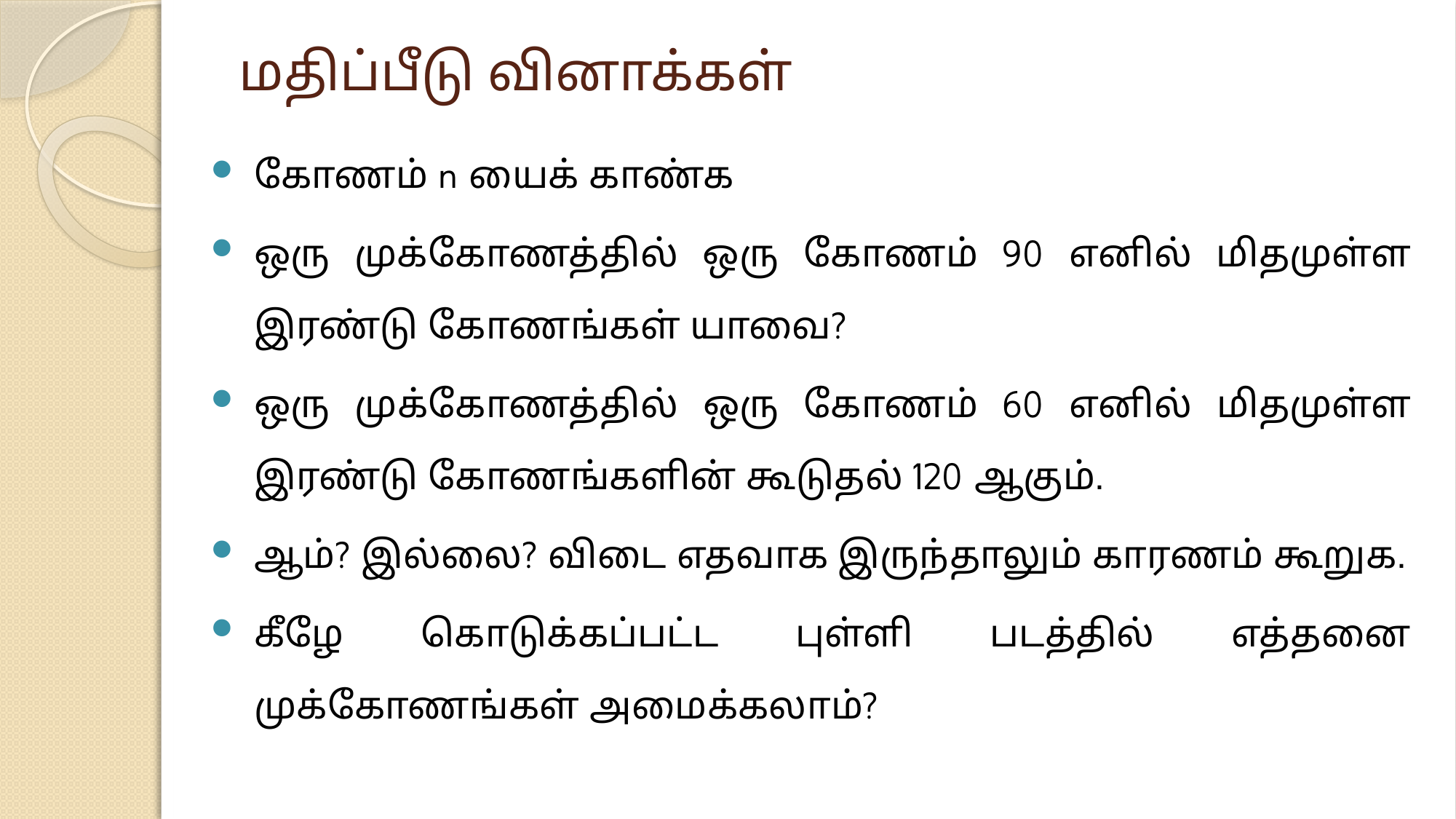

# மதிப்பீடு வினாக்கள்
கோணம் n யைக் காண்க
ஒரு முக்கோணத்தில் ஒரு கோணம் 90 எனில் மிதமுள்ள இரண்டு கோணங்கள் யாவை?
ஒரு முக்கோணத்தில் ஒரு கோணம் 60 எனில் மிதமுள்ள இரண்டு கோணங்களின் கூடுதல் 120 ஆகும்.
ஆம்? இல்லை? விடை எதவாக இருந்தாலும் காரணம் கூறுக.
கீழே கொடுக்கப்பட்ட புள்ளி படத்தில் எத்தனை முக்கோணங்கள் அமைக்கலாம்?